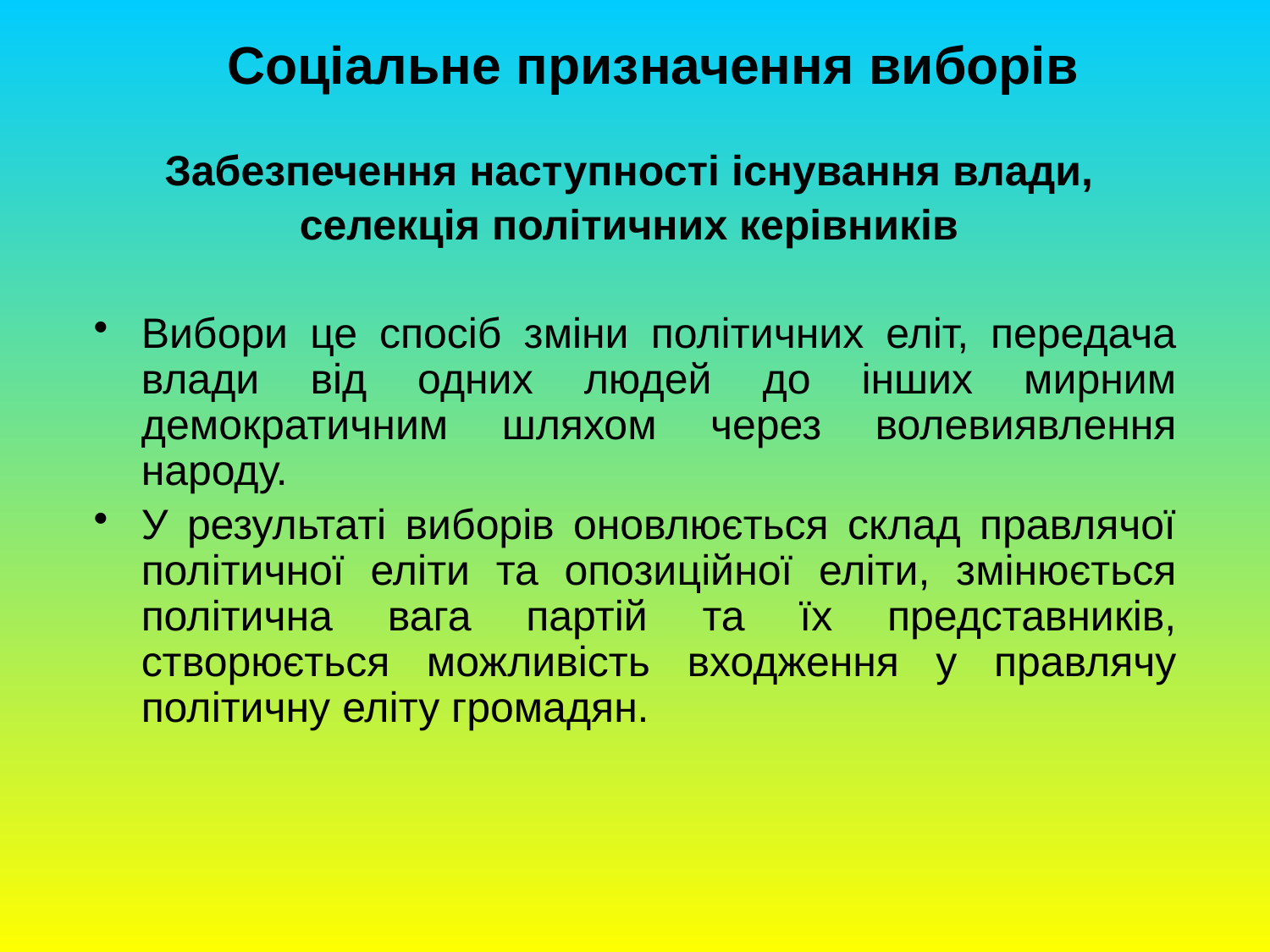

# Соціальне призначення виборів
Забезпечення наступності існування влади,
селекція політичних керівників

Вибори це спосіб зміни політичних еліт, передача влади від одних людей до інших мирним демократичним шляхом через волевиявлення народу.
У результаті виборів оновлюється склад правлячої політичної еліти та опозиційної еліти, змінюється політична вага партій та їх представників, створюється можливість входження у правлячу політичну еліту громадян.